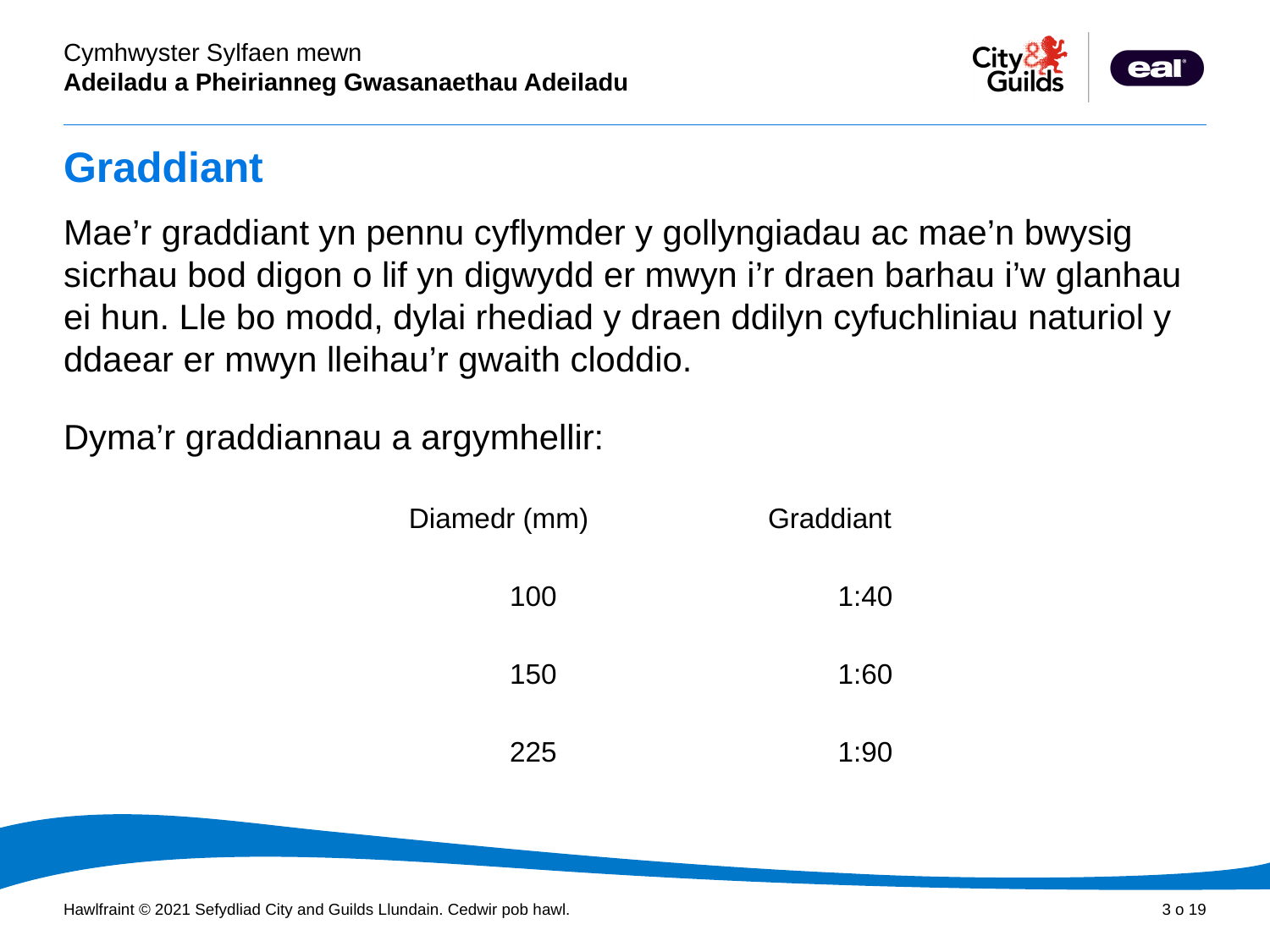

# Graddiant
Mae’r graddiant yn pennu cyflymder y gollyngiadau ac mae’n bwysig sicrhau bod digon o lif yn digwydd er mwyn i’r draen barhau i’w glanhau ei hun. Lle bo modd, dylai rhediad y draen ddilyn cyfuchliniau naturiol y ddaear er mwyn lleihau’r gwaith cloddio.
Dyma’r graddiannau a argymhellir:
    Diamedr (mm)                       Graddiant
                 100                                    1:40
                 150                                    1:60
                 225                                    1:90